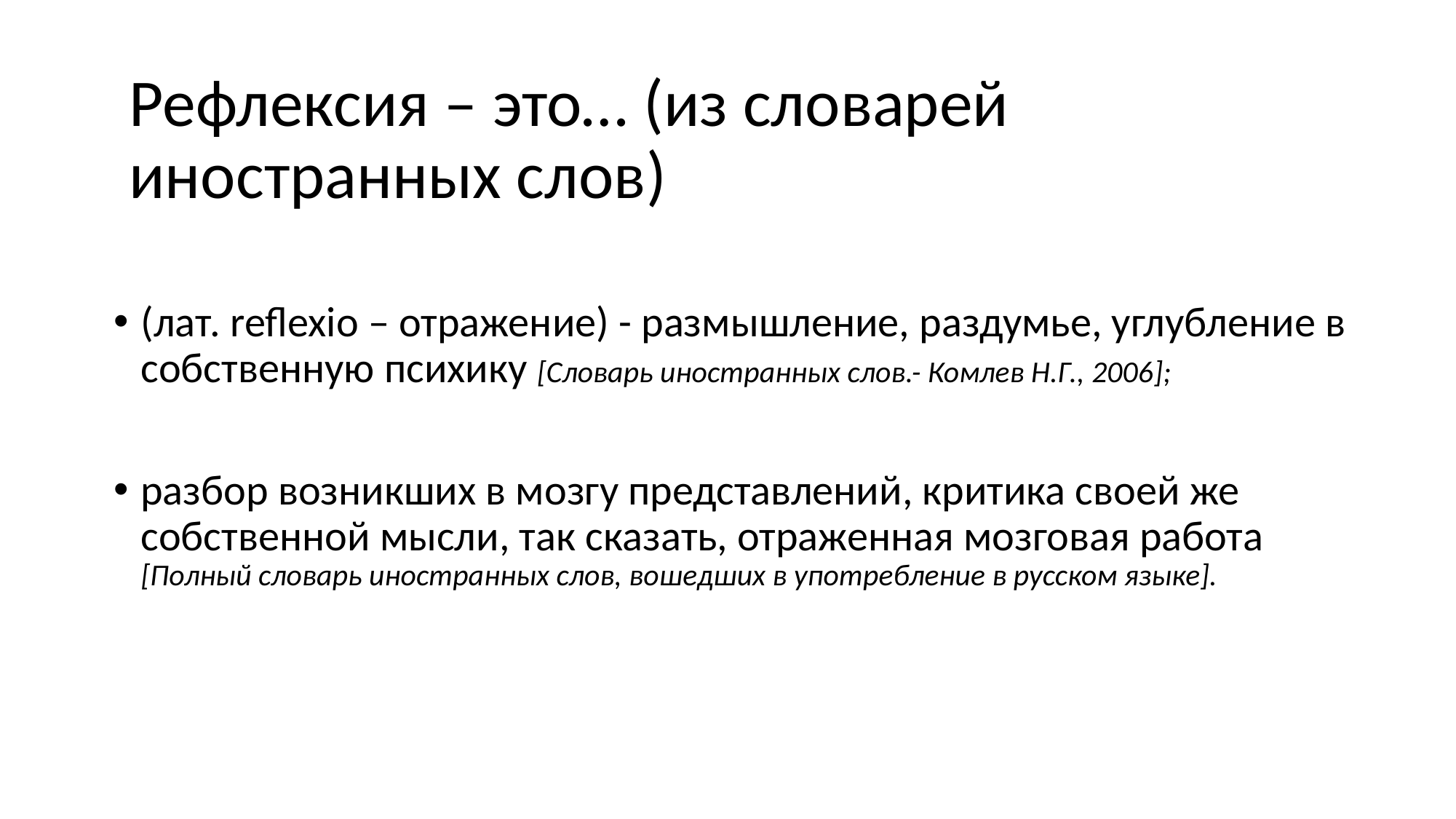

Рефлексия – это… (из словарей иностранных слов)
(лат. reflexio – отражение) - размышление, раздумье, углубление в собственную психику [Словарь иностранных слов.- Комлев Н.Г., 2006];

разбор возникших в мозгу представлений, критика своей же собственной мысли, так сказать, отраженная мозговая работа [Полный словарь иностранных слов, вошедших в употребление в русском языке].